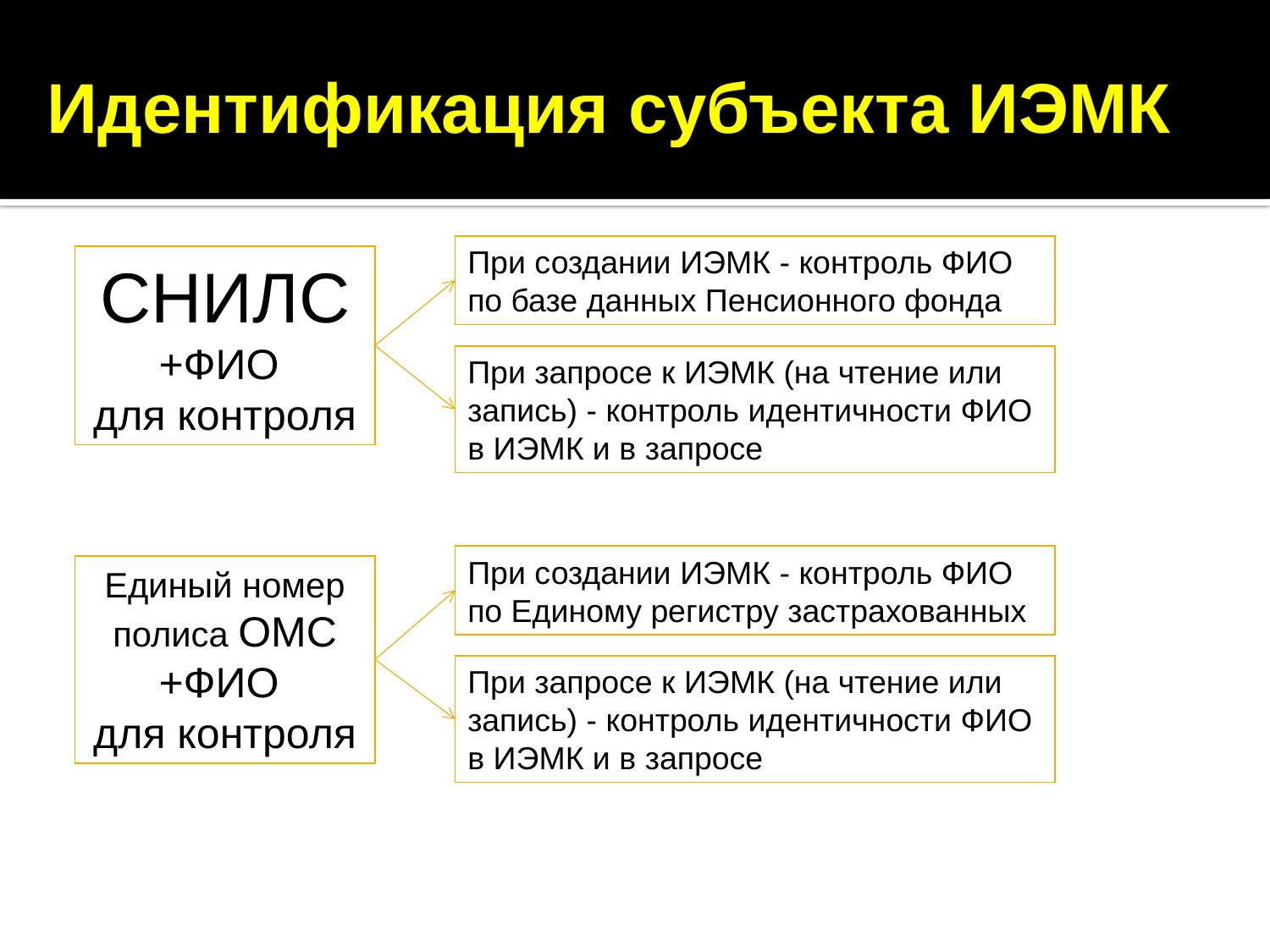

Идентификация субъекта ИЭМК
При создании ИЭМК - контроль ФИО по базе данных Пенсионного фонда
СНИЛС
+ФИО
для контроля
При запросе к ИЭМК (на чтение или запись) - контроль идентичности ФИО в ИЭМК и в запросе
При создании ИЭМК - контроль ФИО по Единому регистру застрахованных
Единый номер полиса ОМС
+ФИО
для контроля

При запросе к ИЭМК (на чтение или запись) - контроль идентичности ФИО в ИЭМК и в запросе